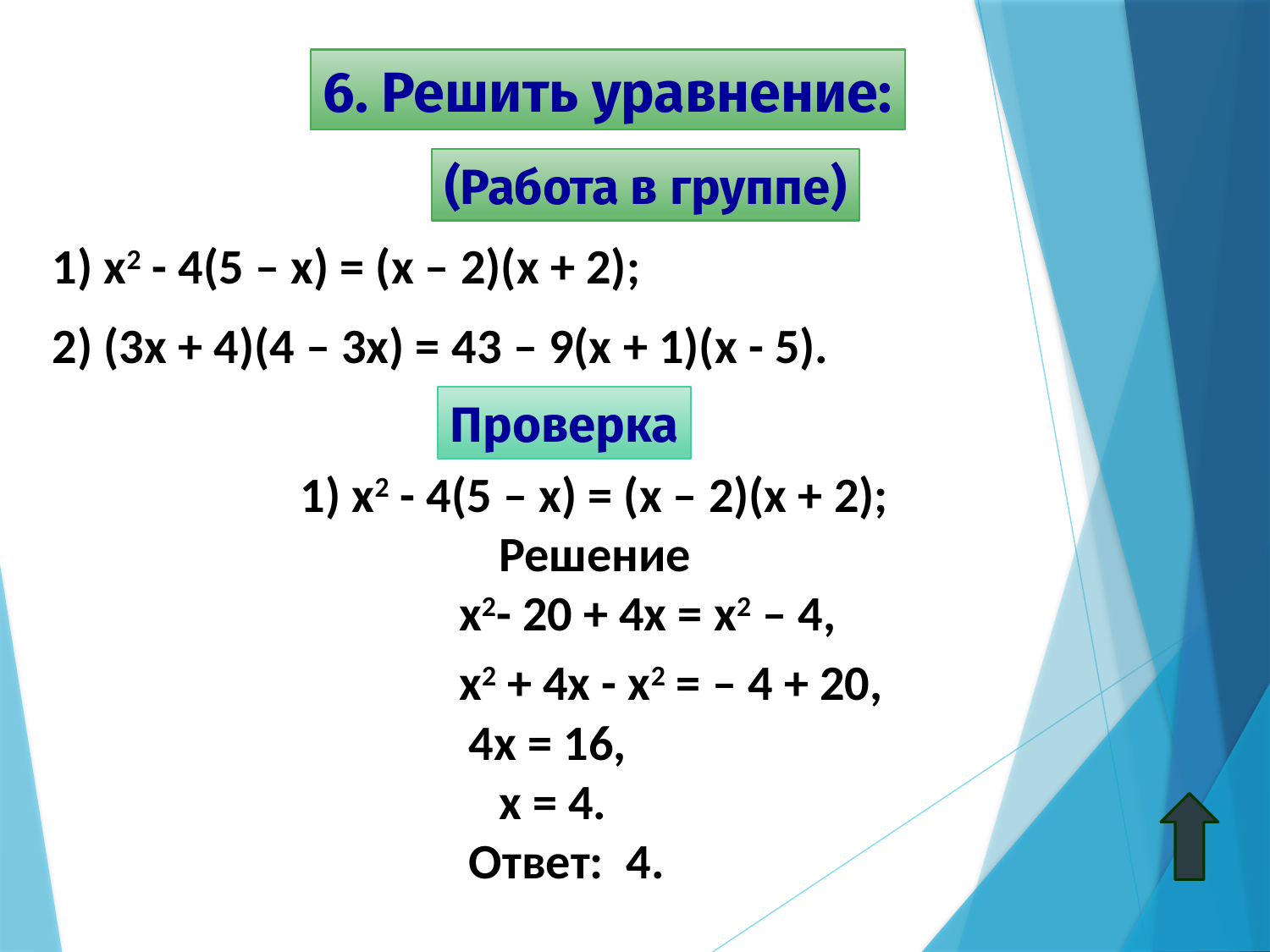

6. Решить уравнение:
(Работа в группе)
1) x2 - 4(5 – x) = (x – 2)(x + 2);
2) (3x + 4)(4 – 3x) = 43 – 9(x + 1)(x - 5).
Проверка
1) x2 - 4(5 – x) = (x – 2)(x + 2);
Решение
x2- 20 + 4x = x2 – 4,
x2 + 4x - x2 = – 4 + 20,
4x = 16,
x = 4.

Ответ:  4.